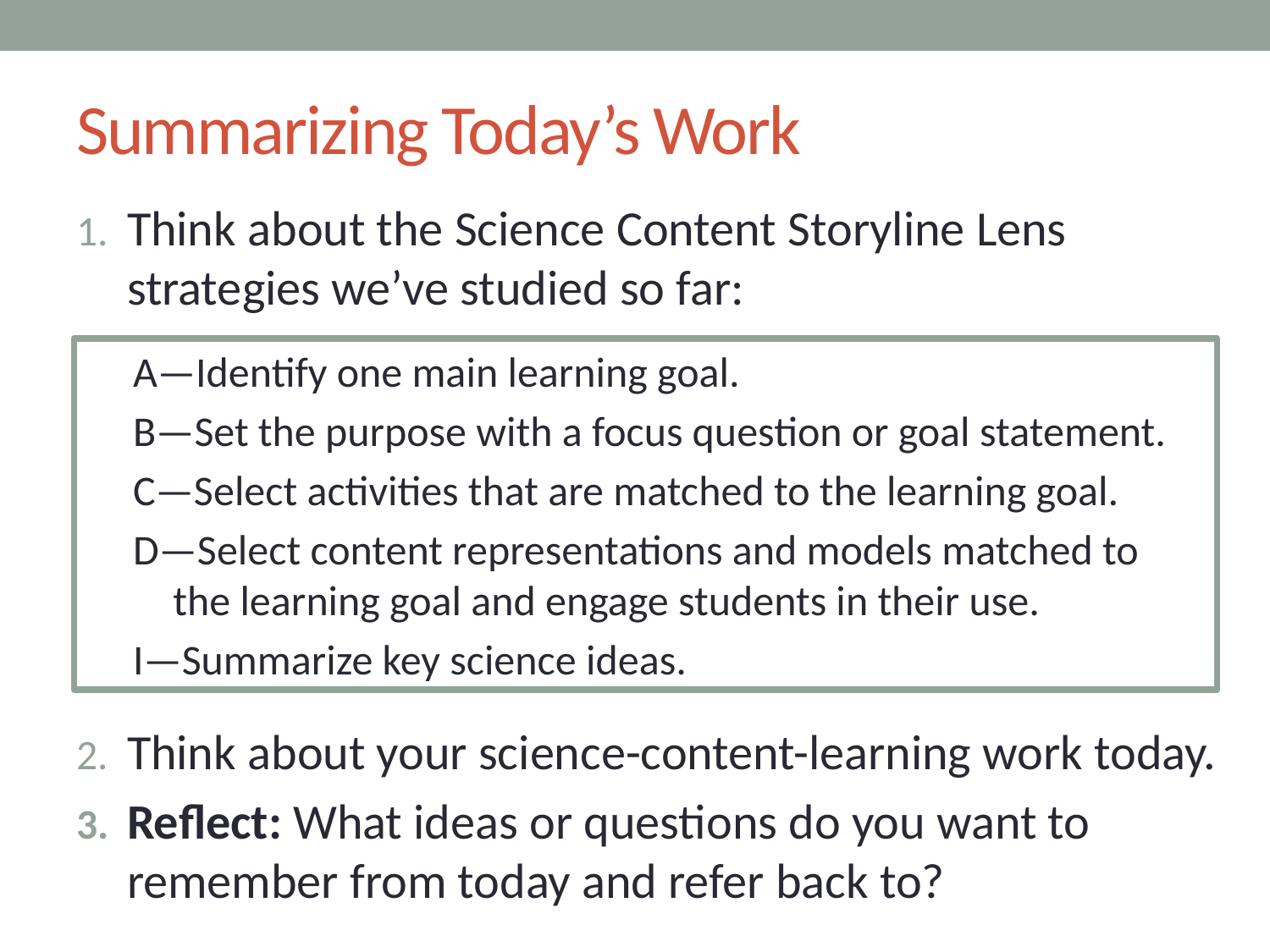

# Summarizing Today’s Work
Think about the Science Content Storyline Lens strategies we’ve studied so far:
Think about your science-content-learning work today.
Reflect: What ideas or questions do you want to remember from today and refer back to?
A—Identify one main learning goal.
B—Set the purpose with a focus question or goal statement.
C—Select activities that are matched to the learning goal.
D—Select content representations and models matched to the learning goal and engage students in their use.
I—Summarize key science ideas.